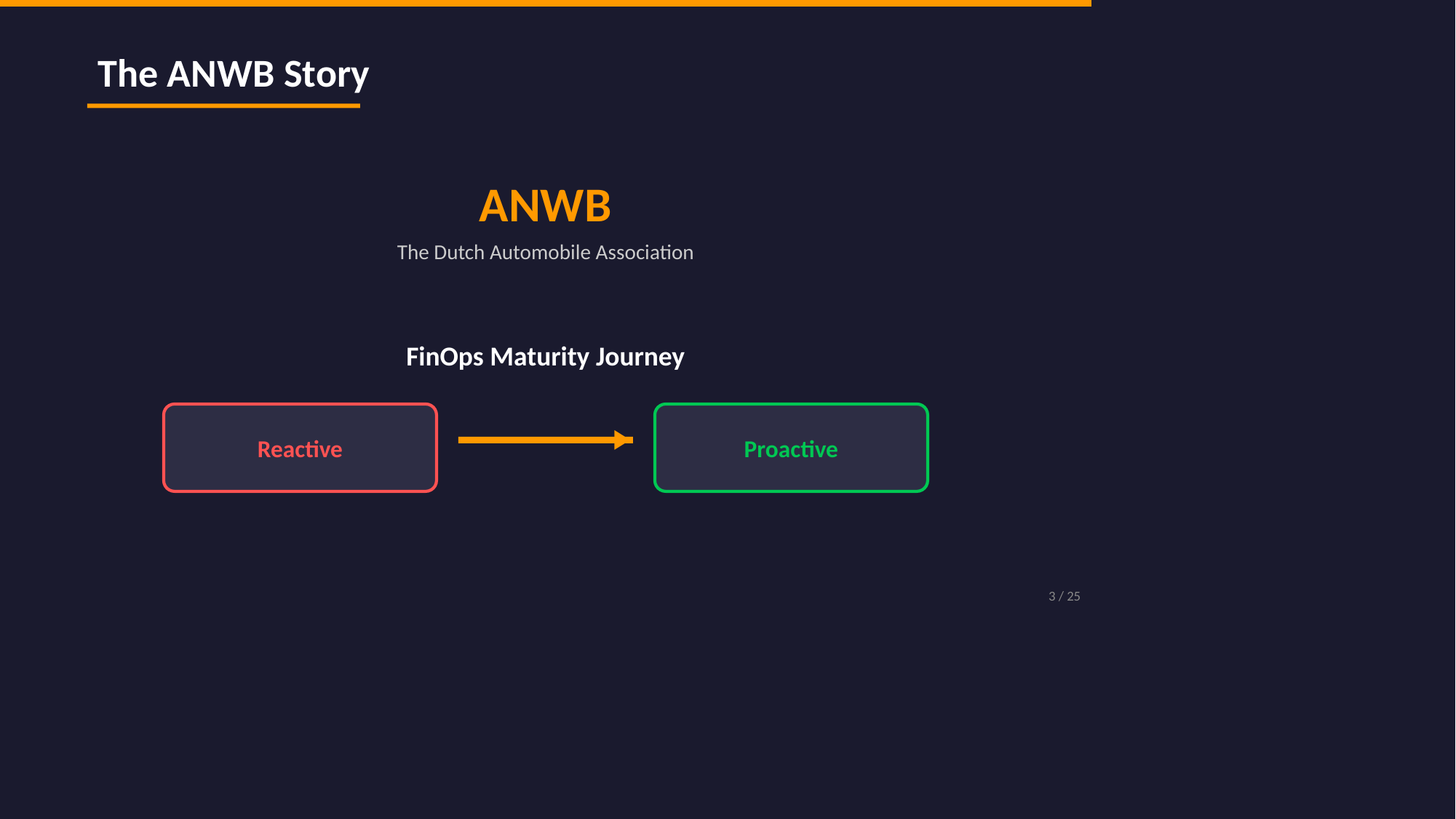

The ANWB Story

ANWB
The Dutch Automobile Association
FinOps Maturity Journey

Reactive

Proactive
▶

3 / 25